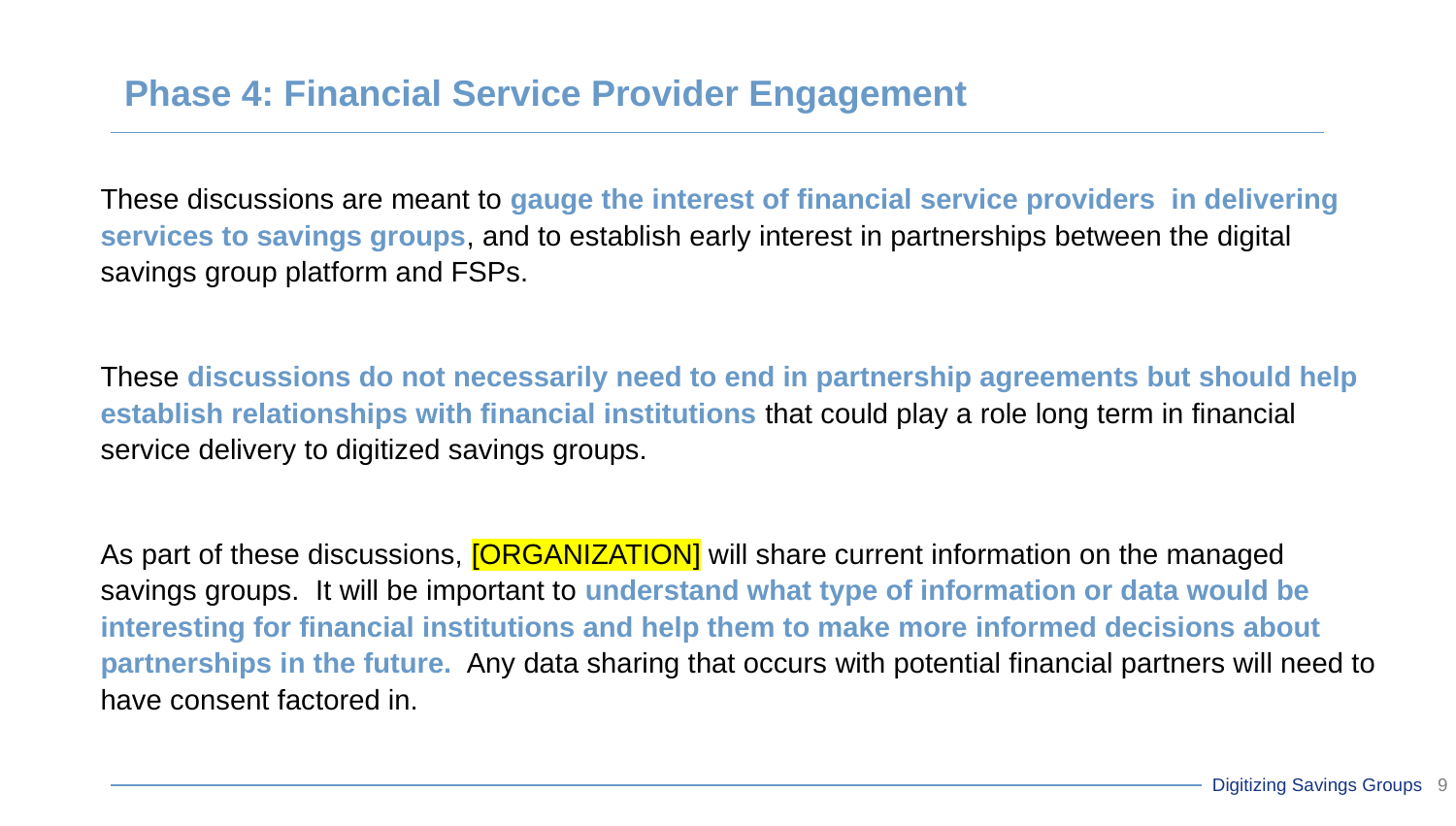

# Phase 4: Financial Service Provider Engagement
These discussions are meant to gauge the interest of financial service providers  in delivering services to savings groups, and to establish early interest in partnerships between the digital savings group platform and FSPs.

These discussions do not necessarily need to end in partnership agreements but should help establish relationships with financial institutions that could play a role long term in financial service delivery to digitized savings groups.

As part of these discussions, [ORGANIZATION] will share current information on the managed savings groups.  It will be important to understand what type of information or data would be interesting for financial institutions and help them to make more informed decisions about partnerships in the future.  Any data sharing that occurs with potential financial partners will need to have consent factored in.

Digitizing Savings Groups   9